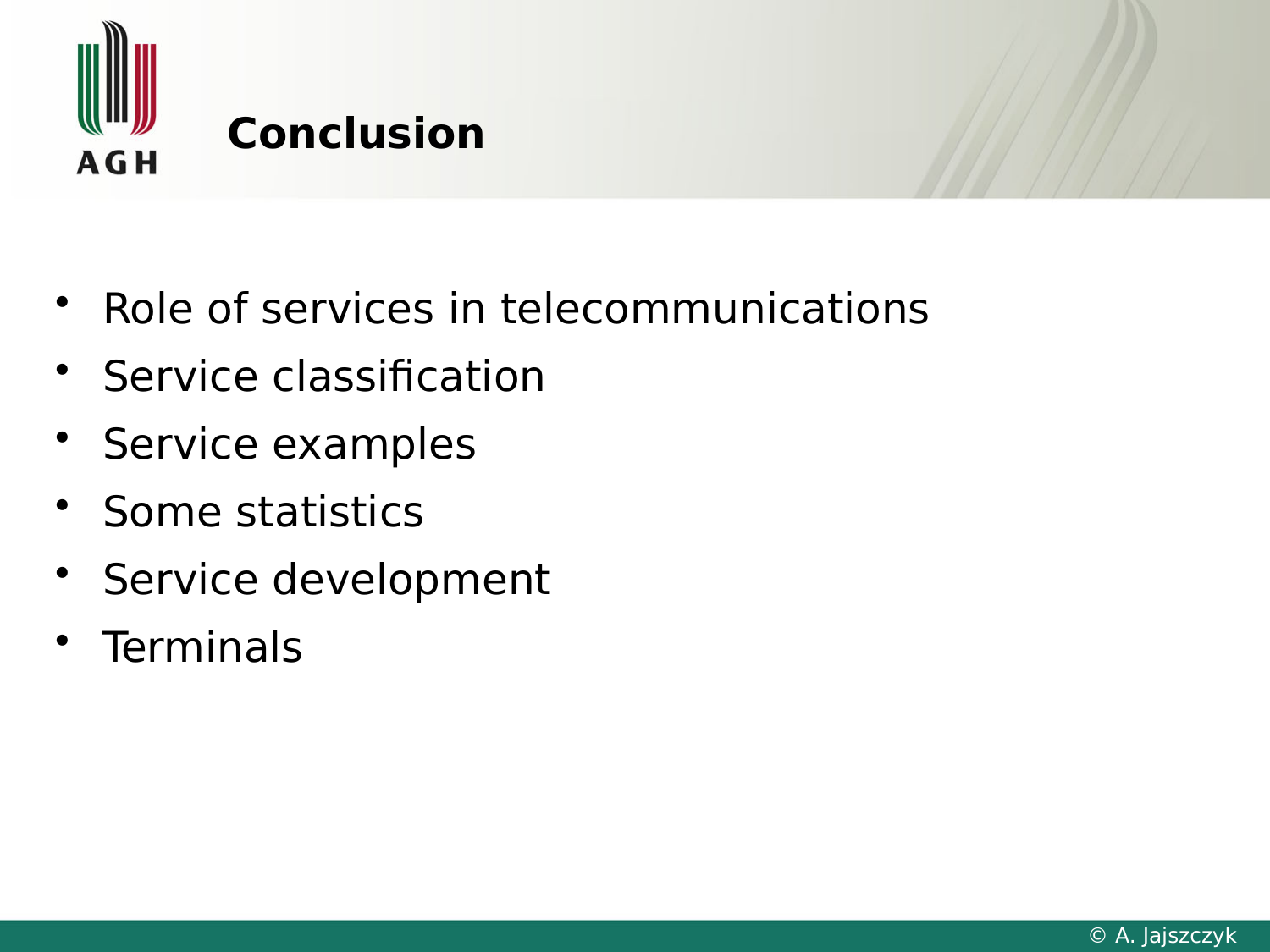

# Conclusion
Role of services in telecommunications
Service classification
Service examples
Some statistics
Service development
Terminals